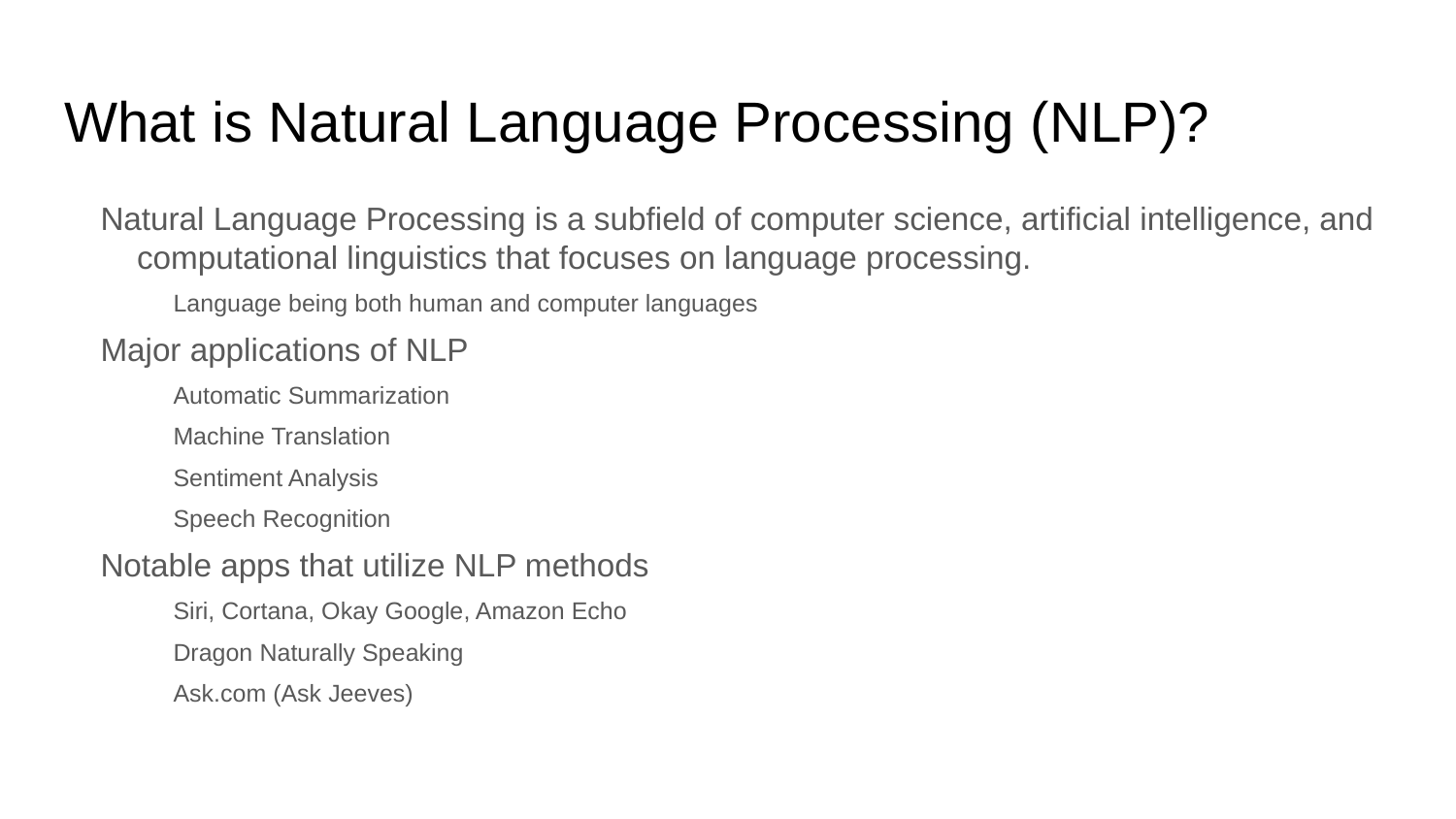

# What is Natural Language Processing (NLP)?
Natural Language Processing is a subfield of computer science, artificial intelligence, and computational linguistics that focuses on language processing.
Language being both human and computer languages
Major applications of NLP
Automatic Summarization
Machine Translation
Sentiment Analysis
Speech Recognition
Notable apps that utilize NLP methods
Siri, Cortana, Okay Google, Amazon Echo
Dragon Naturally Speaking
Ask.com (Ask Jeeves)